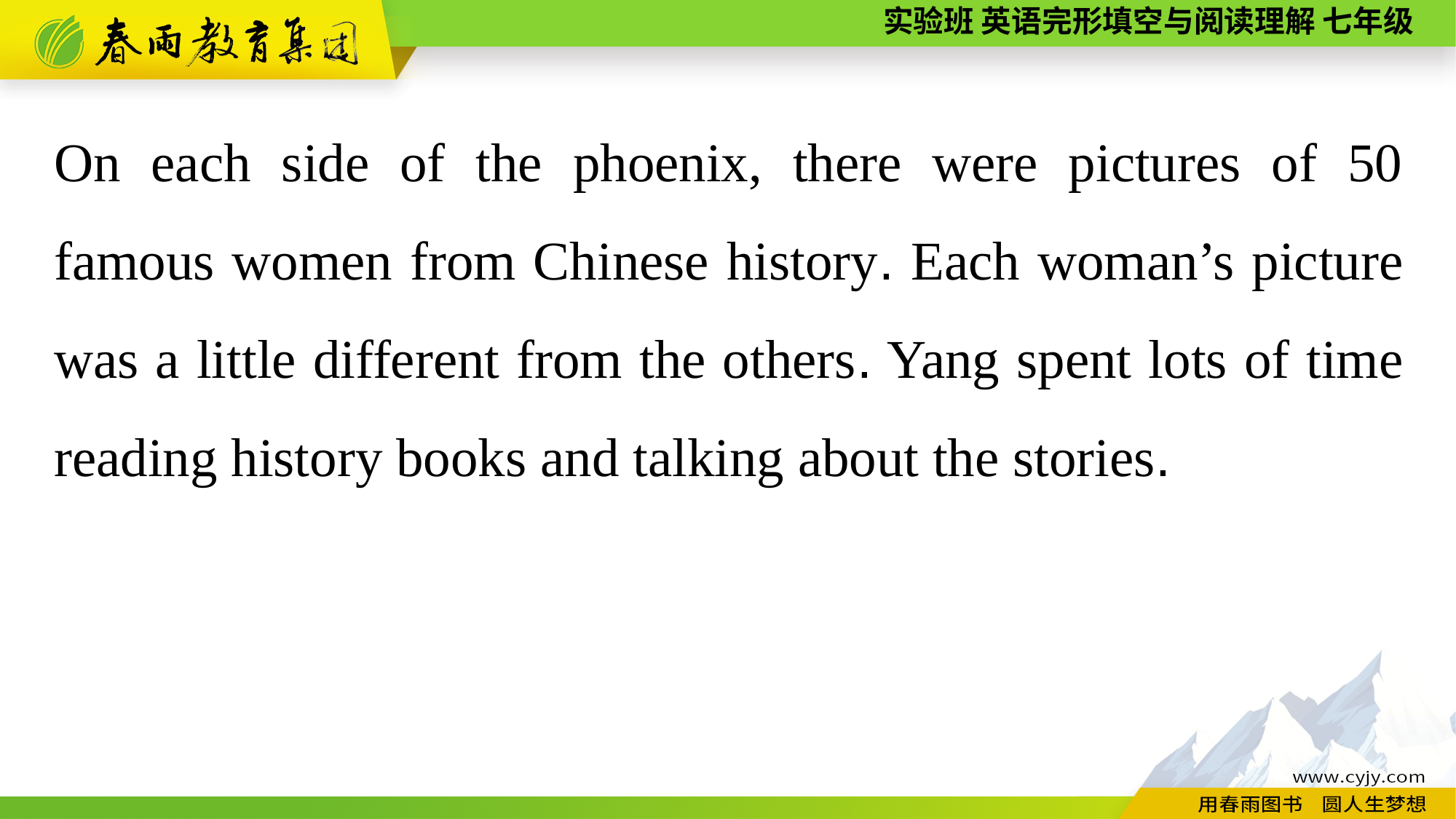

On each side of the phoenix, there were pictures of 50 famous women from Chinese history. Each woman’s picture was a little different from the others. Yang spent lots of time reading history books and talking about the stories.